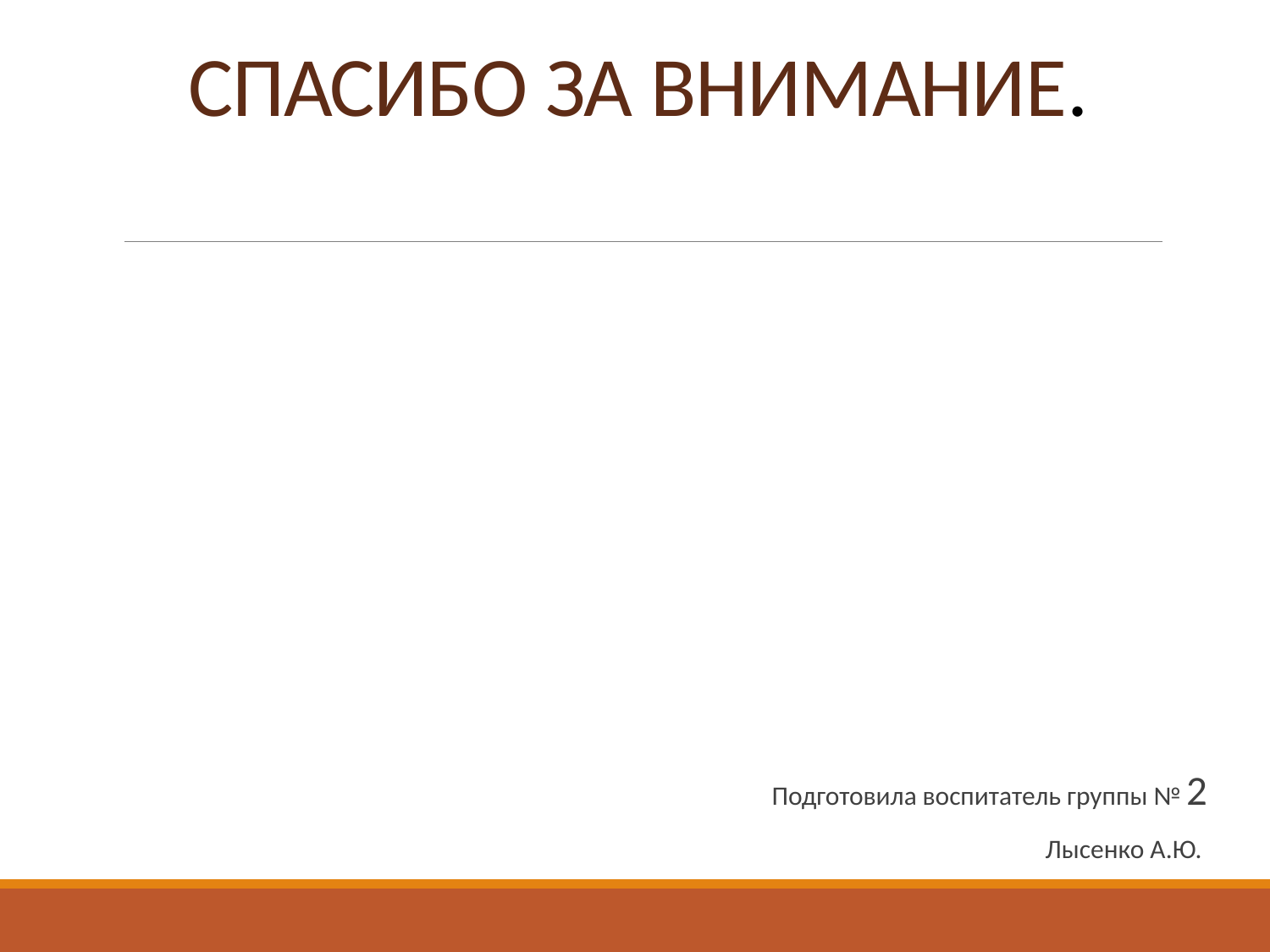

# СПАСИБО ЗА ВНИМАНИЕ.

Подготовила воспитатель группы № 2
Лысенко А.Ю.